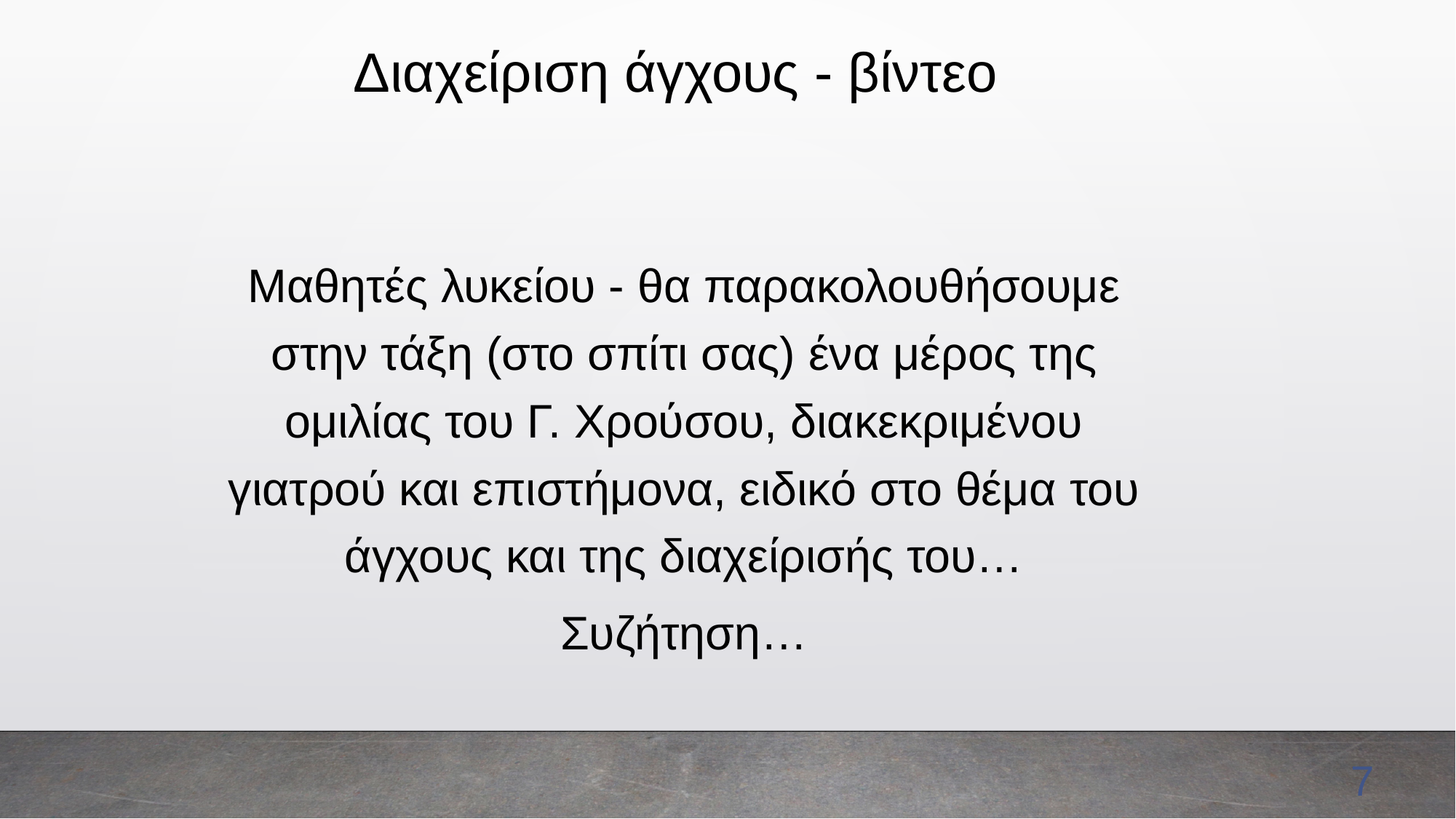

# Διαχείριση άγχους - βίντεο
Μαθητές λυκείου - θα παρακολουθήσουμε στην τάξη (στο σπίτι σας) ένα μέρος της ομιλίας του Γ. Χρούσου, διακεκριμένου γιατρού και επιστήμονα, ειδικό στο θέμα του άγχους και της διαχείρισής του…
Συζήτηση…
7